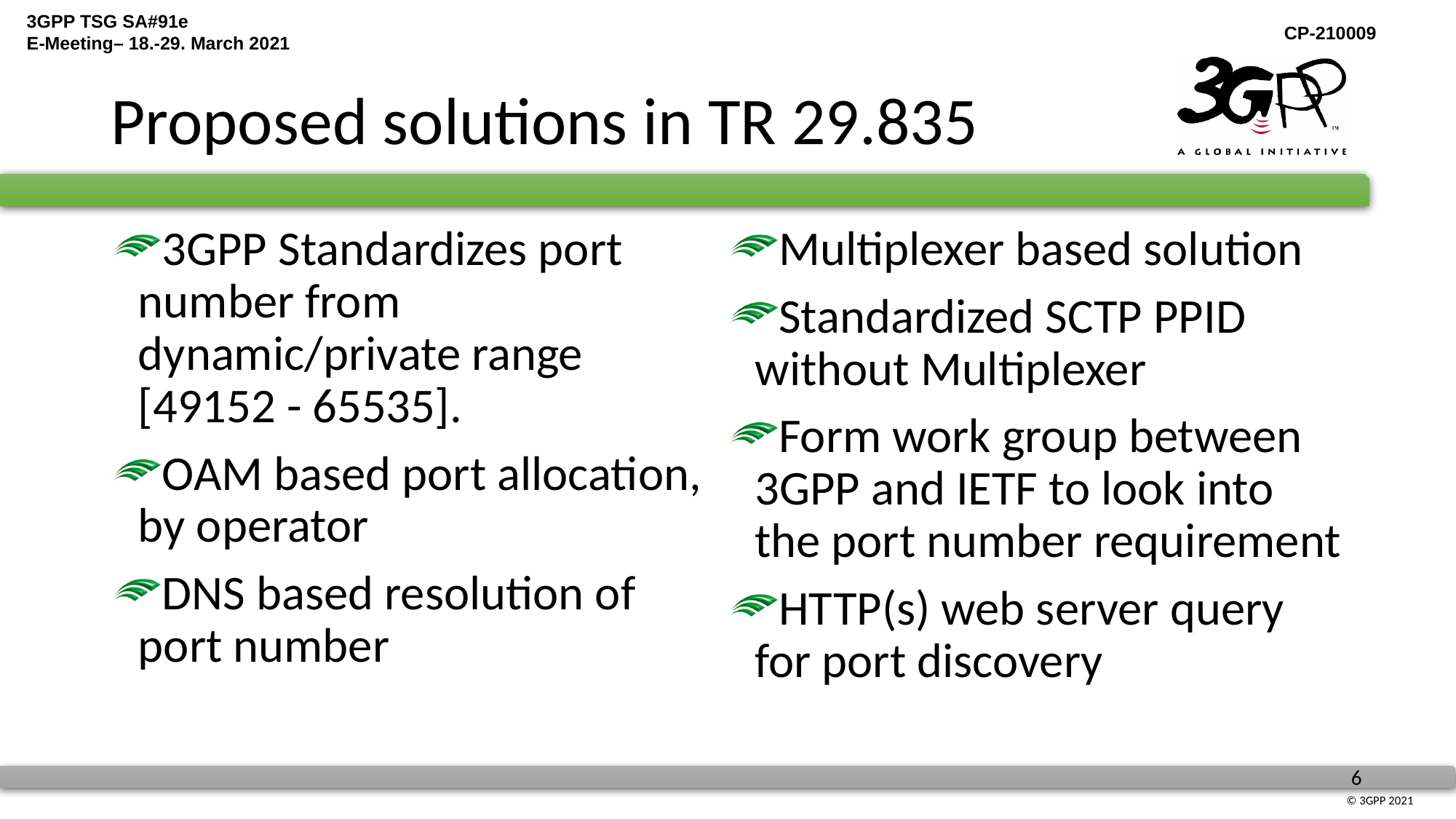

# Proposed solutions in TR 29.835
3GPP Standardizes port number from dynamic/private range [49152 - 65535].
OAM based port allocation, by operator
DNS based resolution of port number
Multiplexer based solution
Standardized SCTP PPID without Multiplexer
Form work group between 3GPP and IETF to look into the port number requirement
HTTP(s) web server query for port discovery